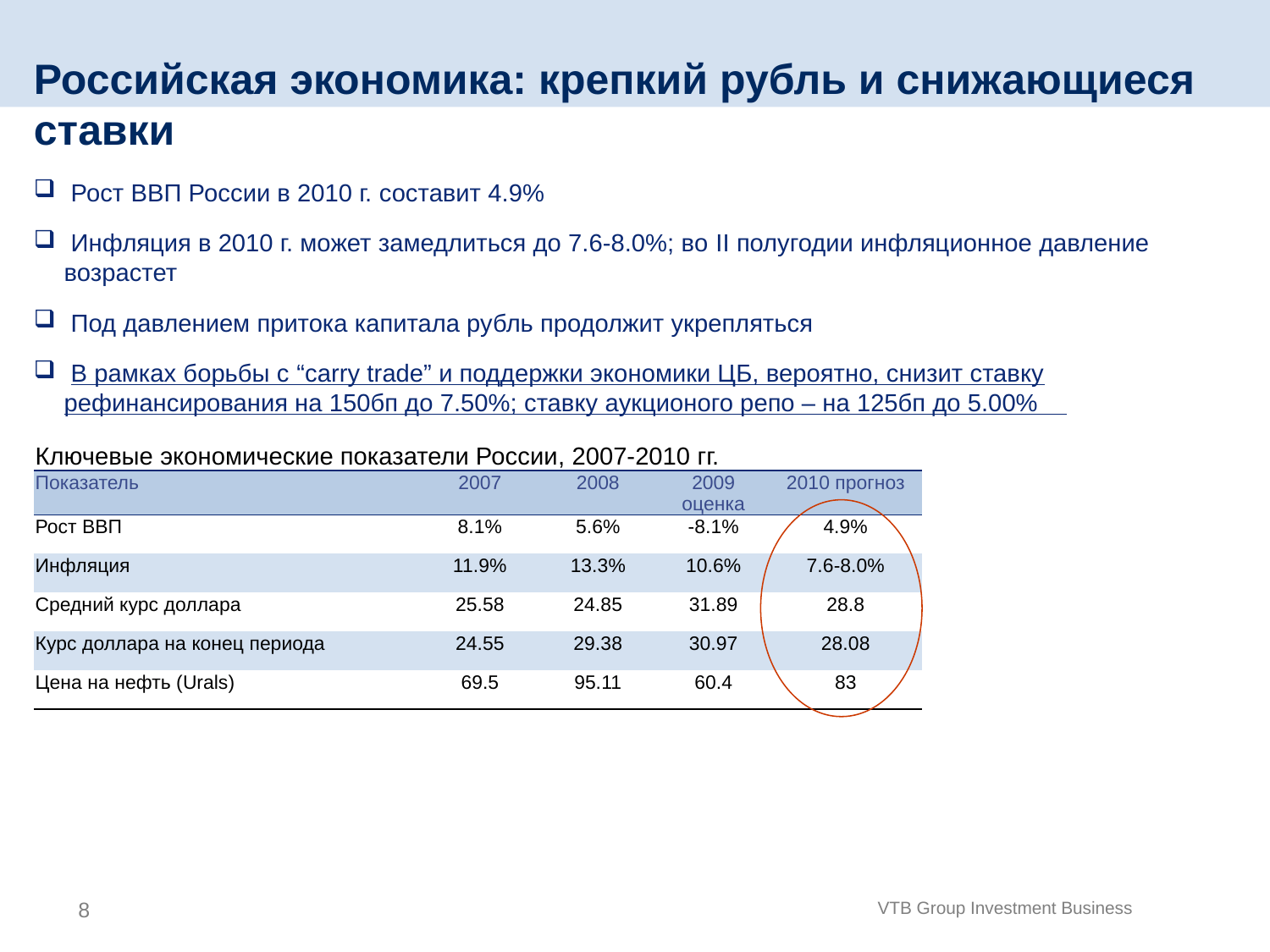

Российская экономика: крепкий рубль и снижающиеся ставки
 Рост ВВП России в 2010 г. составит 4.9%
 Инфляция в 2010 г. может замедлиться до 7.6-8.0%; во II полугодии инфляционное давление возрастет
 Под давлением притока капитала рубль продолжит укрепляться
 В рамках борьбы с “carry trade” и поддержки экономики ЦБ, вероятно, снизит ставку рефинансирования на 150бп до 7.50%; ставку аукционого репо – на 125бп до 5.00%
| Ключевые экономические показатели России, 2007-2010 гг. |  |  |  |  |
| --- | --- | --- | --- | --- |
| Показатель | 2007 | 2008 | 2009 оценка | 2010 прогноз |
| Рост ВВП | 8.1% | 5.6% | -8.1% | 4.9% |
| Инфляция | 11.9% | 13.3% | 10.6% | 7.6-8.0% |
| Средний курс доллара | 25.58 | 24.85 | 31.89 | 28.8 |
| Курс доллара на конец периода | 24.55 | 29.38 | 30.97 | 28.08 |
| Цена на нефть (Urals) | 69.5 | 95.11 | 60.4 | 83 |
|  |  |  |  |  |